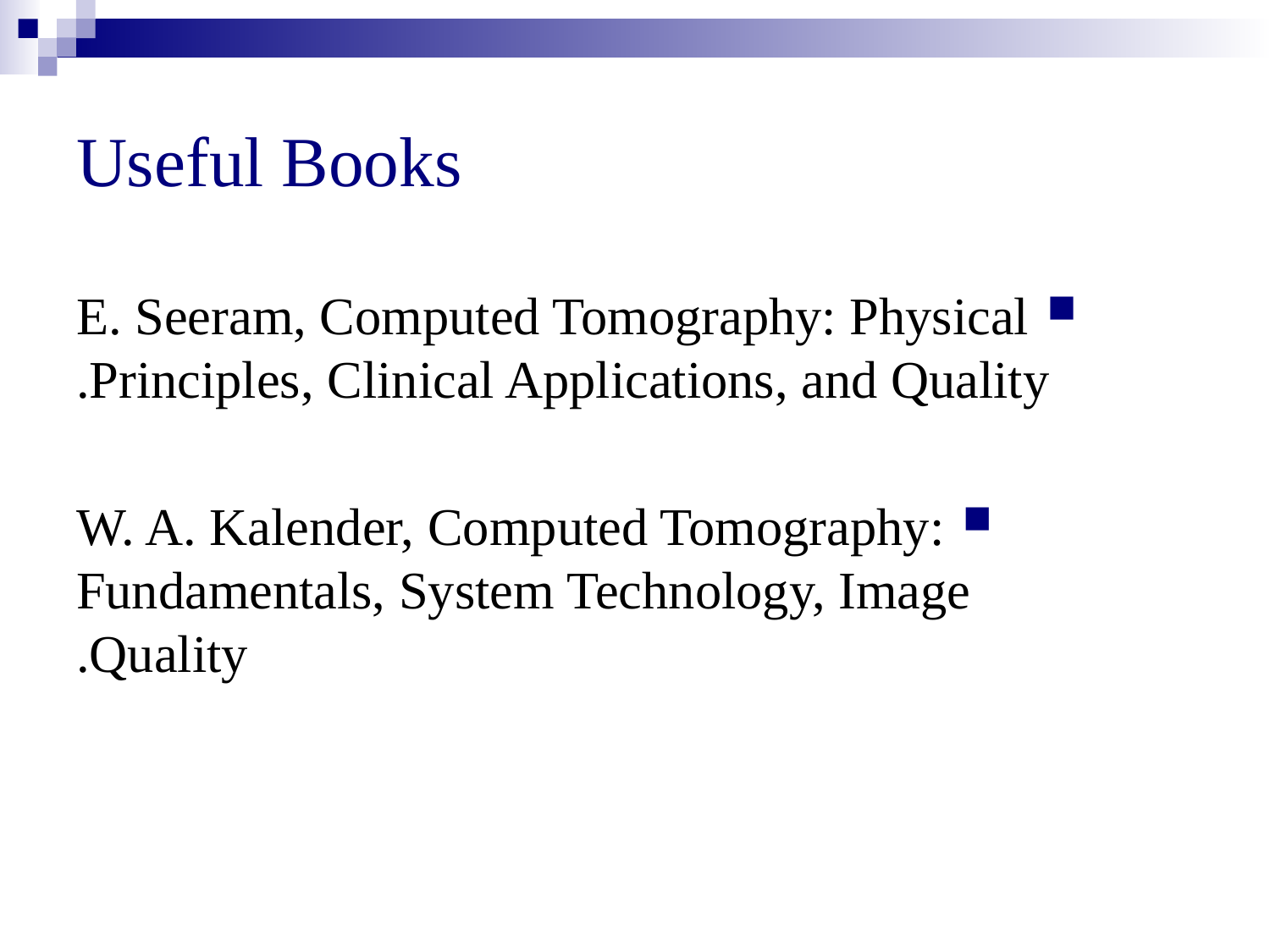

# Useful Books
E. Seeram, Computed Tomography: Physical Principles, Clinical Applications, and Quality.

W. A. Kalender, Computed Tomography: Fundamentals, System Technology, Image Quality.